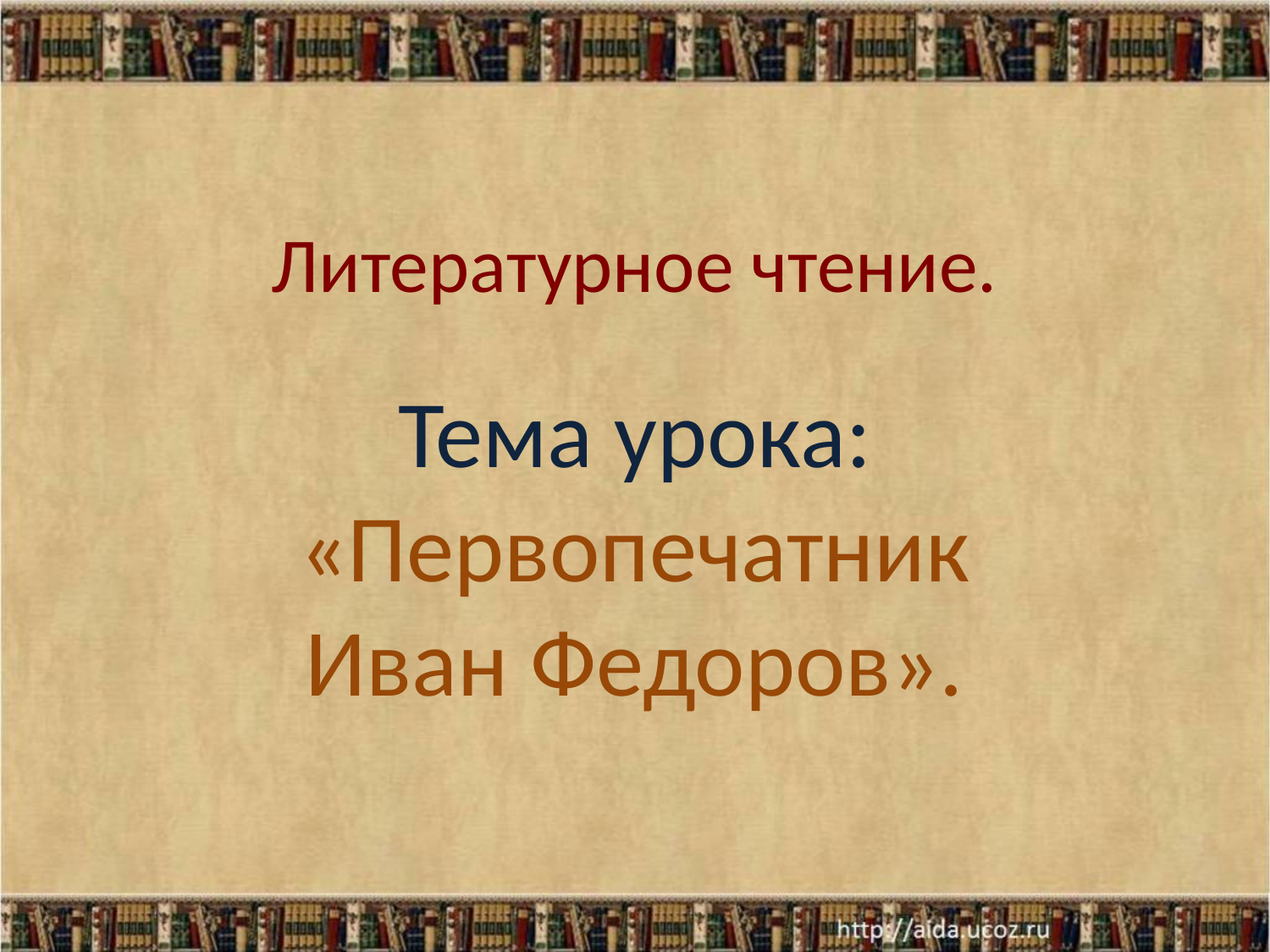

# Литературное чтение.
Тема урока: «Первопечатник Иван Федоров».